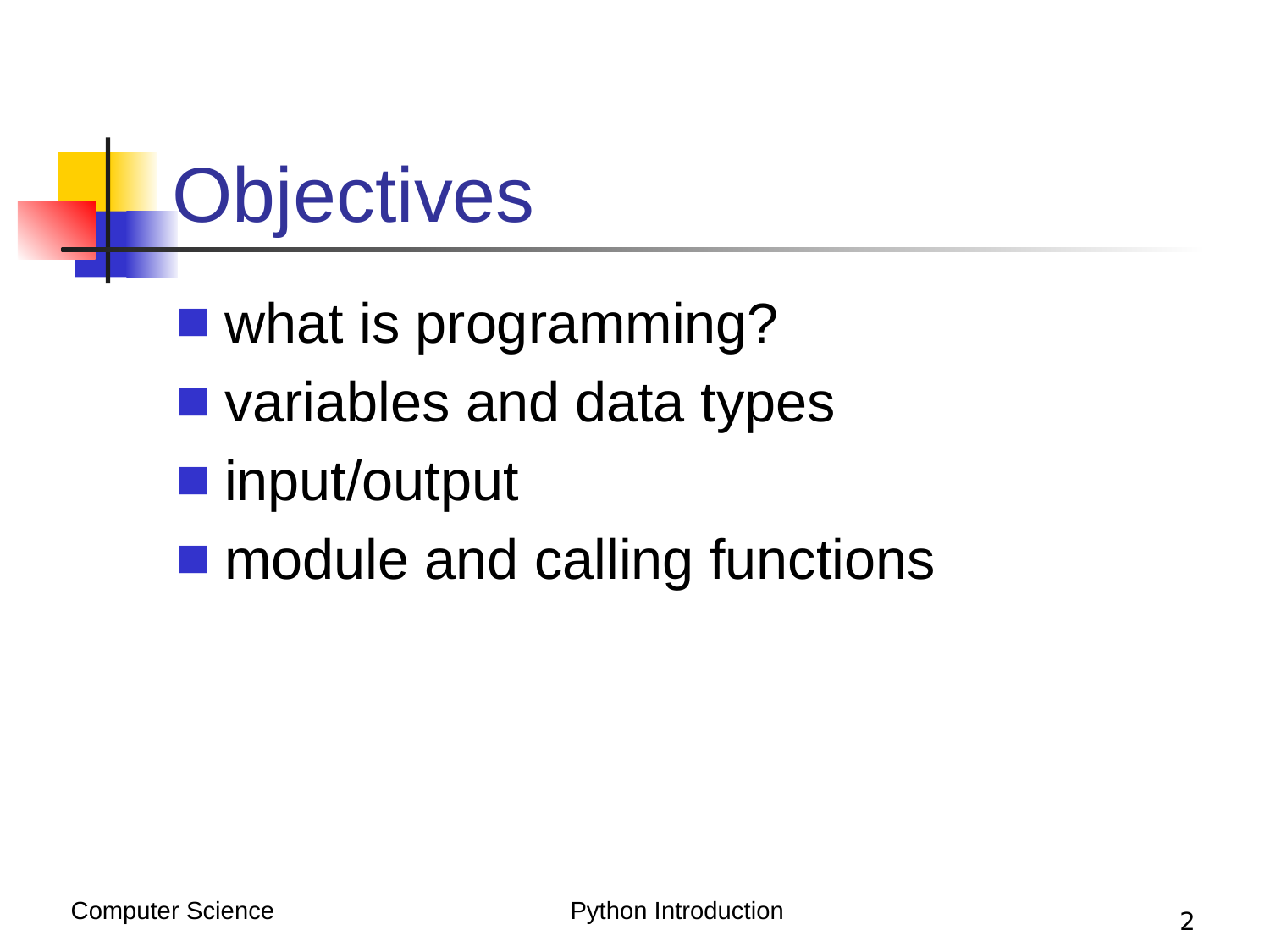

# Objectives
what is programming?
variables and data types
input/output
module and calling functions
2